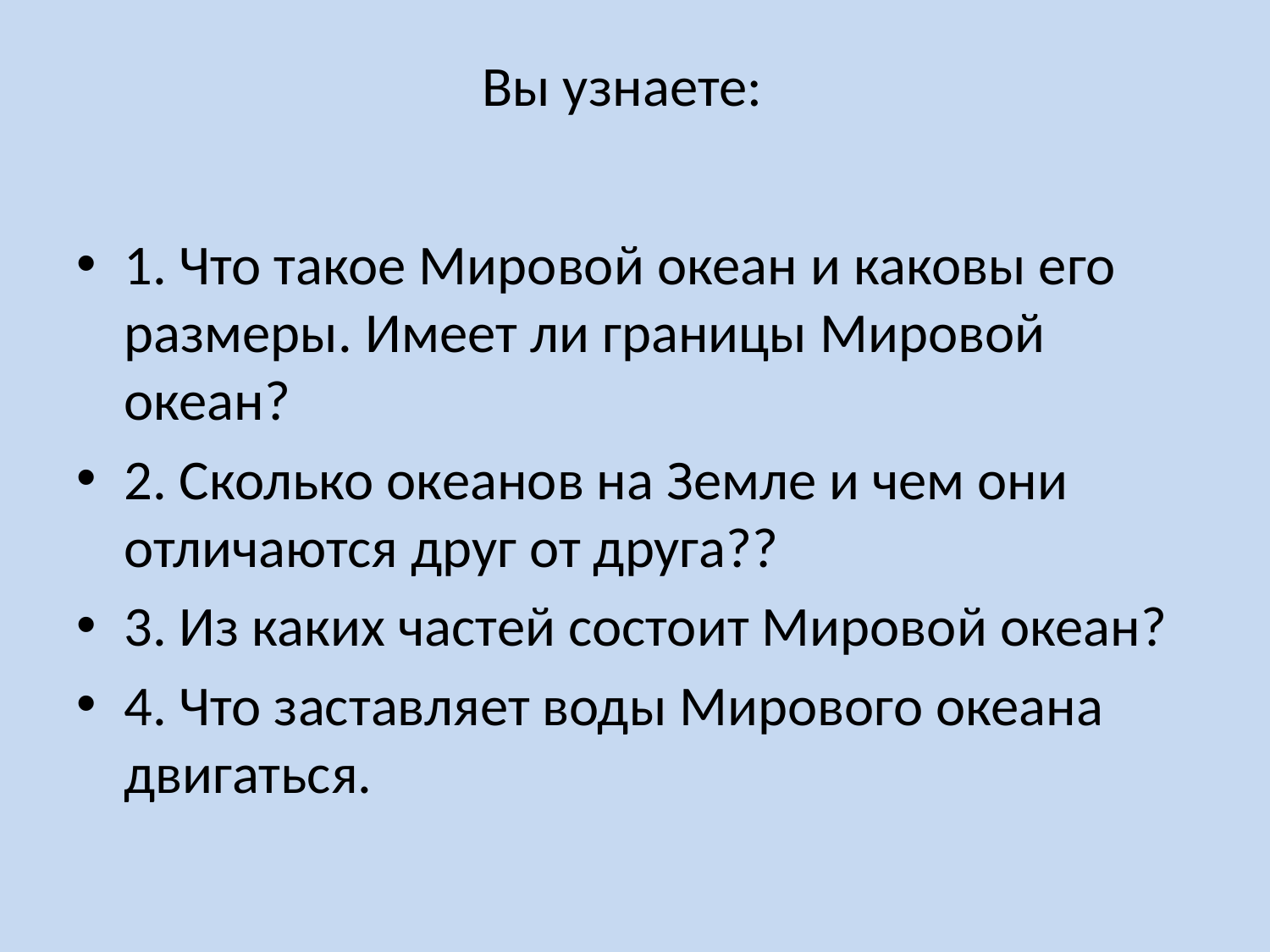

# Вы узнаете:
1. Что такое Мировой океан и каковы его размеры. Имеет ли границы Мировой океан?
2. Сколько океанов на Земле и чем они отличаются друг от друга??
3. Из каких частей состоит Мировой океан?
4. Что заставляет воды Мирового океана двигаться.